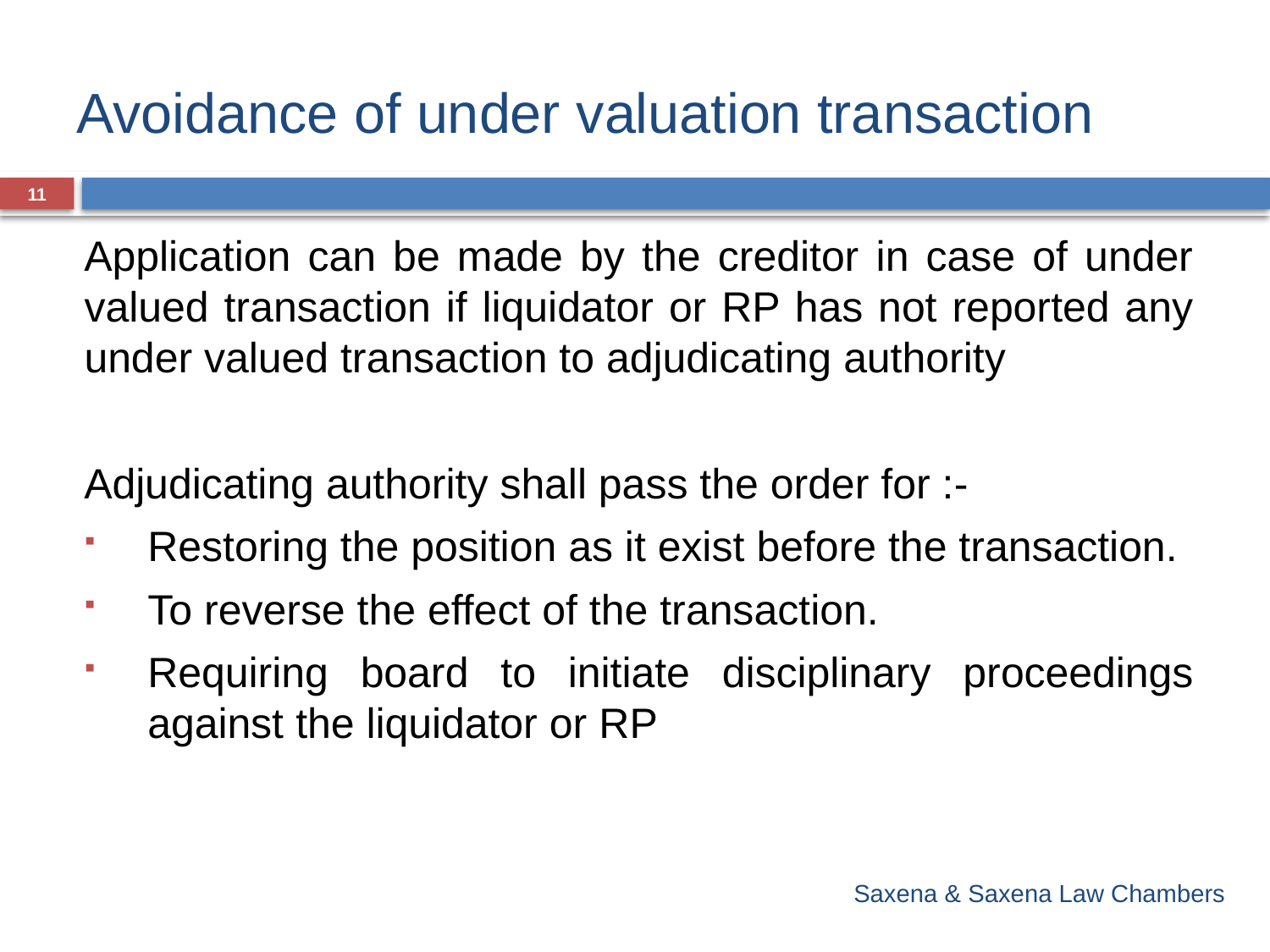

# Avoidance of under valuation transaction
11
Application can be made by the creditor in case of under valued transaction if liquidator or RP has not reported any under valued transaction to adjudicating authority

Adjudicating authority shall pass the order for :-
Restoring the position as it exist before the transaction.
To reverse the effect of the transaction.
Requiring board to initiate disciplinary proceedings against the liquidator or RP

Saxena & Saxena Law Chambers